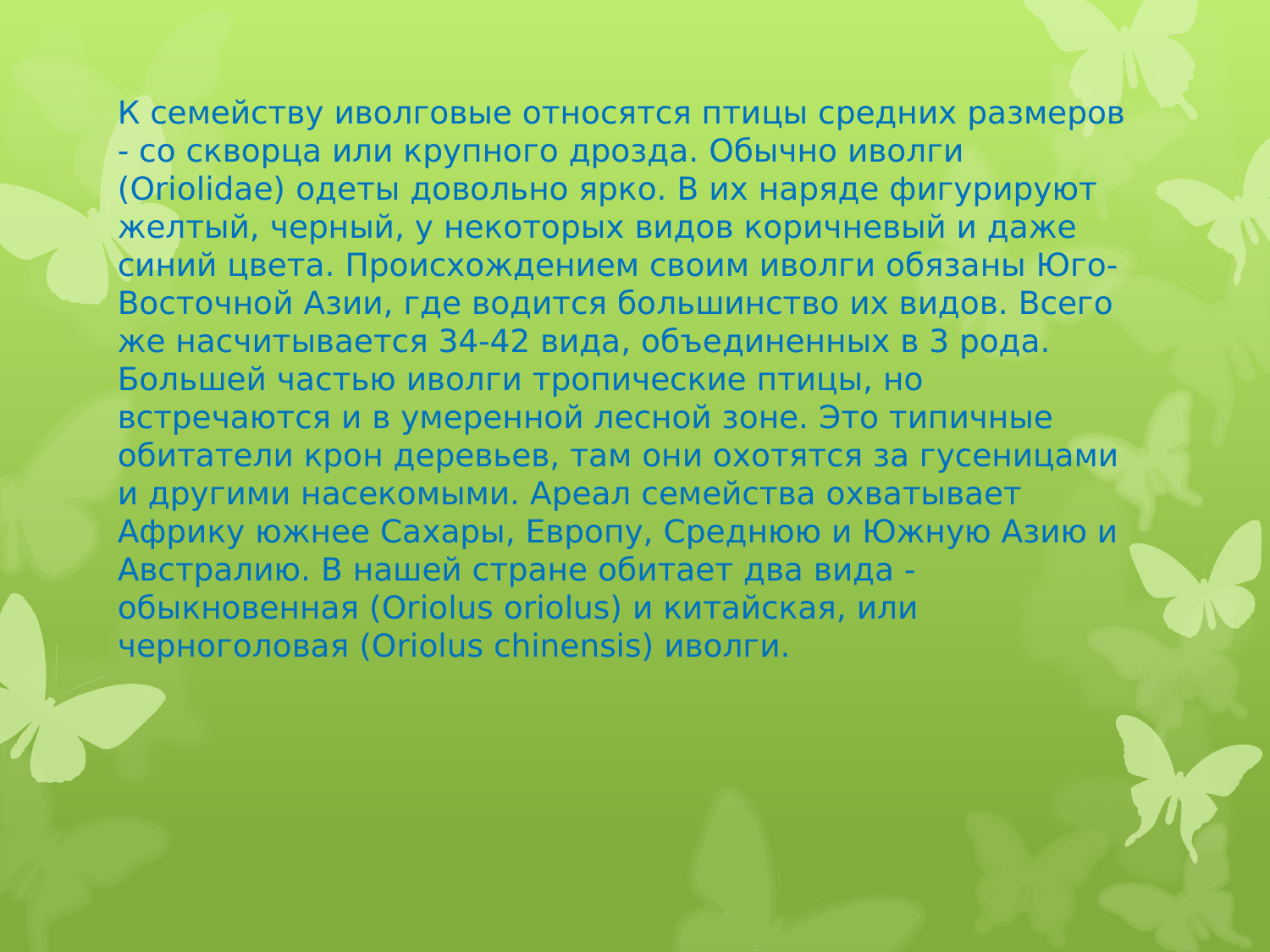

К семейству иволговые относятся птицы средних размеров - со скворца или крупного дрозда. Обычно иволги (Oriolidae) одеты довольно ярко. В их наряде фигурируют желтый, черный, у некоторых видов коричневый и даже синий цвета. Происхождением своим иволги обязаны Юго-Восточной Азии, где водится большинство их видов. Всего же насчитывается 34-42 вида, объединенных в 3 рода. Большей частью иволги тропические птицы, но встречаются и в умеренной лесной зоне. Это типичные обитатели крон деревьев, там они охотятся за гусеницами и другими насекомыми. Ареал семейства охватывает Африку южнее Сахары, Европу, Среднюю и Южную Азию и Австралию. В нашей стране обитает два вида - обыкновенная (Oriolus oriolus) и китайская, или черноголовая (Oriolus chinensis) иволги.